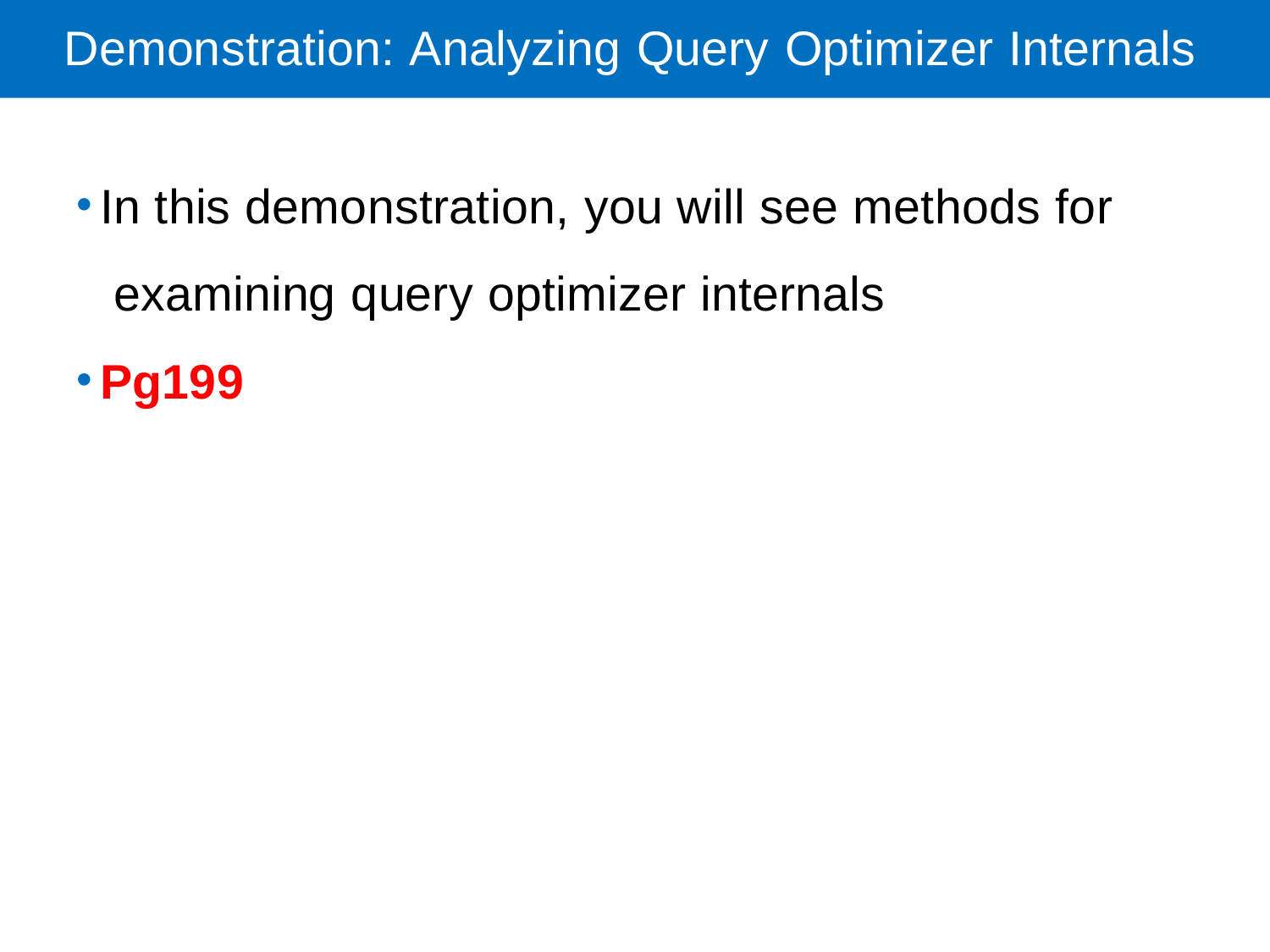

# Demonstration: Analyzing Query Optimizer Internals
In this demonstration, you will see methods for  examining query optimizer internals
Pg199